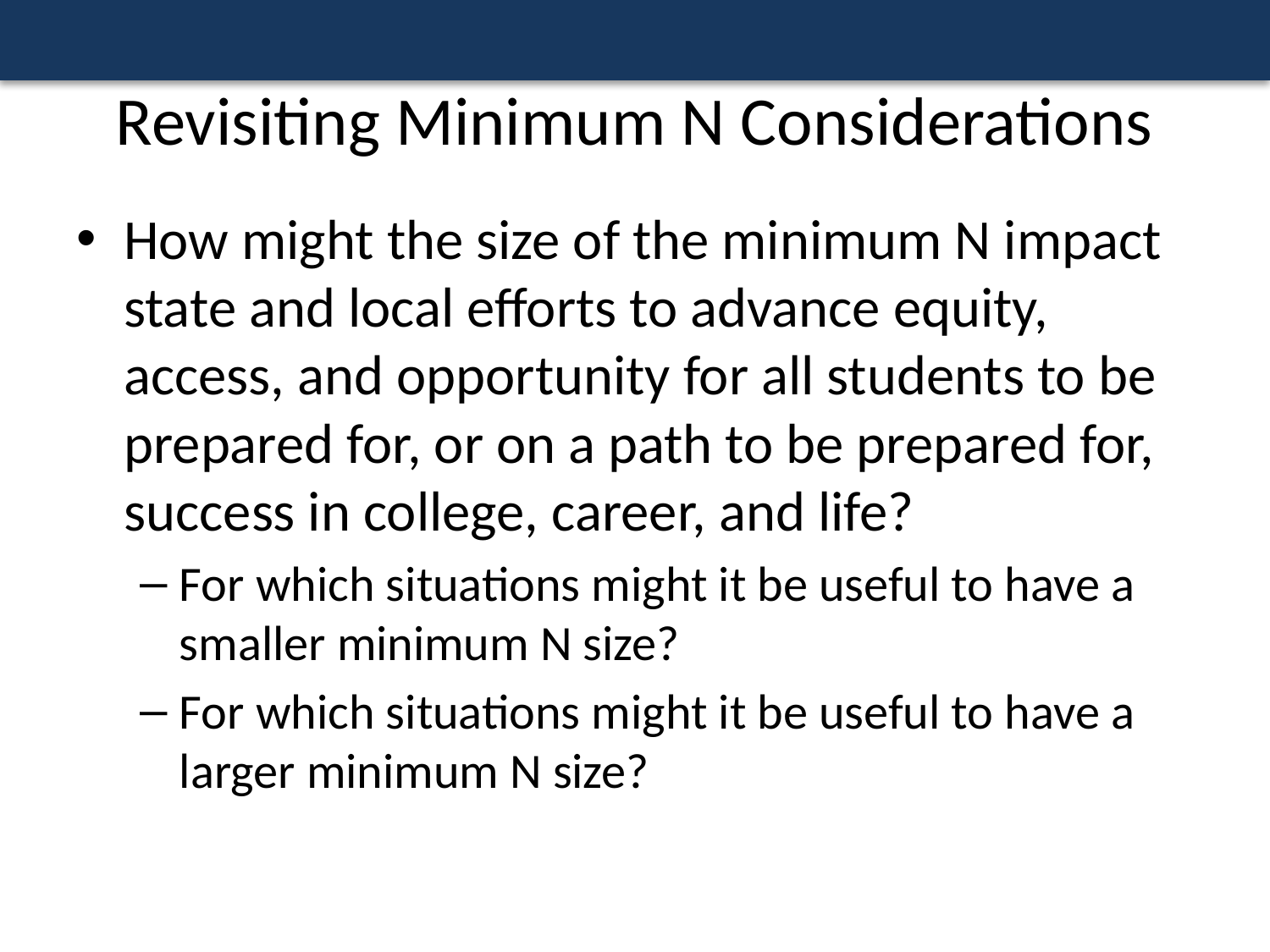

# Revisiting Minimum N Considerations
How might the size of the minimum N impact state and local efforts to advance equity, access, and opportunity for all students to be prepared for, or on a path to be prepared for, success in college, career, and life?
For which situations might it be useful to have a smaller minimum N size?
For which situations might it be useful to have a larger minimum N size?